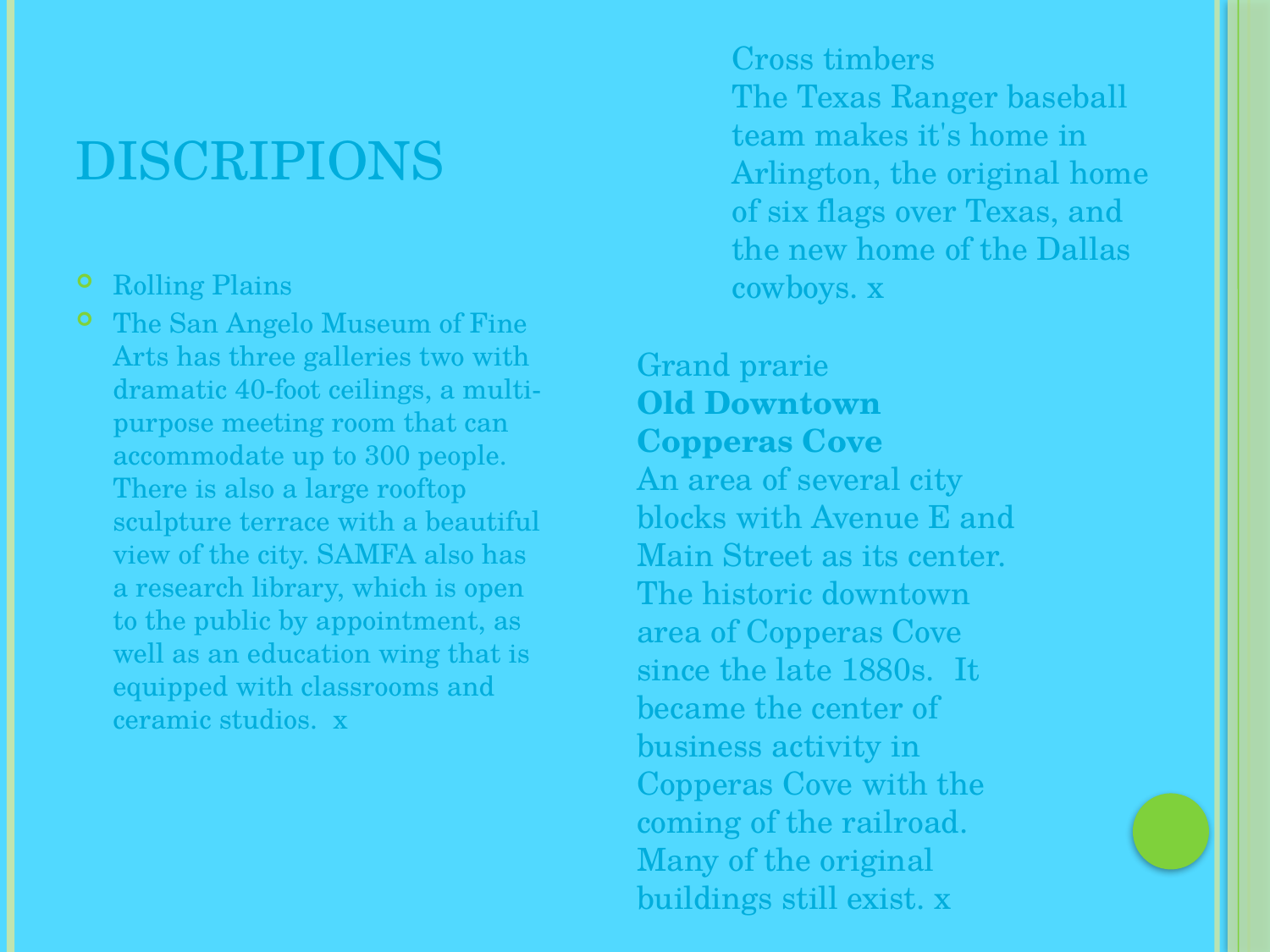

Cross timbers
The Texas Ranger baseball team makes it's home in Arlington, the original home of six flags over Texas, and the new home of the Dallas cowboys. x
# Discripions
Rolling Plains
The San Angelo Museum of Fine Arts has three galleries two with dramatic 40-foot ceilings, a multi-purpose meeting room that can accommodate up to 300 people. There is also a large rooftop sculpture terrace with a beautiful view of the city. SAMFA also has a research library, which is open to the public by appointment, as well as an education wing that is equipped with classrooms and ceramic studios.  x

Grand prarie
Old Downtown Copperas Cove
An area of several city blocks with Avenue E and Main Street as its center.  The historic downtown area of Copperas Cove since the late 1880s.  It became the center of business activity in Copperas Cove with the coming of the railroad.  Many of the original buildings still exist. x